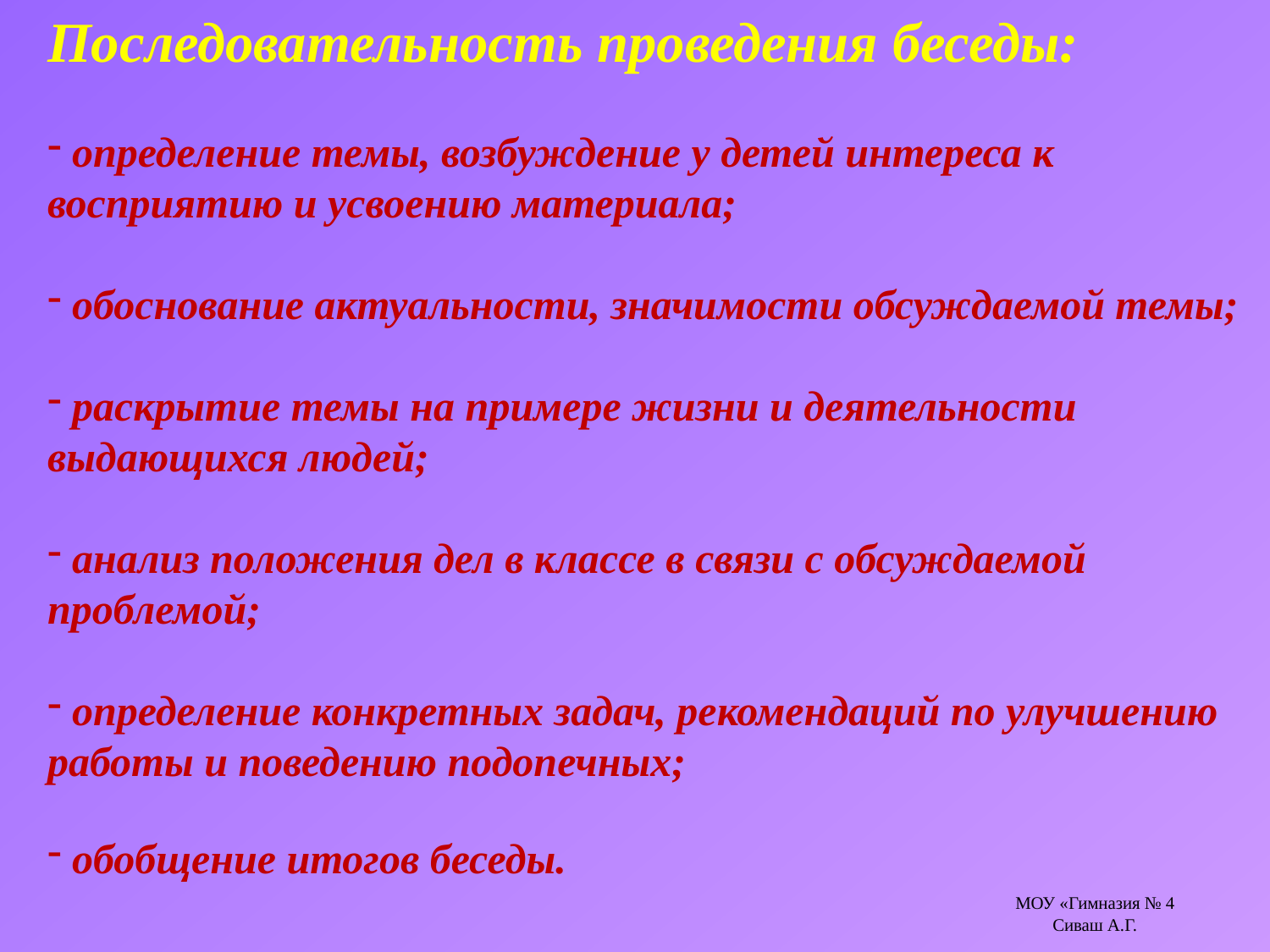

Последовательность проведения беседы:

 определение темы, возбуждение у детей интереса к восприятию и усвоению материала;

 обоснование актуальности, значимости обсуждаемой темы;

 раскрытие темы на примере жизни и деятельности выдающихся людей;

 анализ положения дел в классе в связи с обсуждаемой проблемой;

 определение конкретных задач, рекомендаций по улучшению работы и поведению подопечных;

 обобщение итогов беседы.

МОУ «Гимназия № 4
Сиваш А.Г.